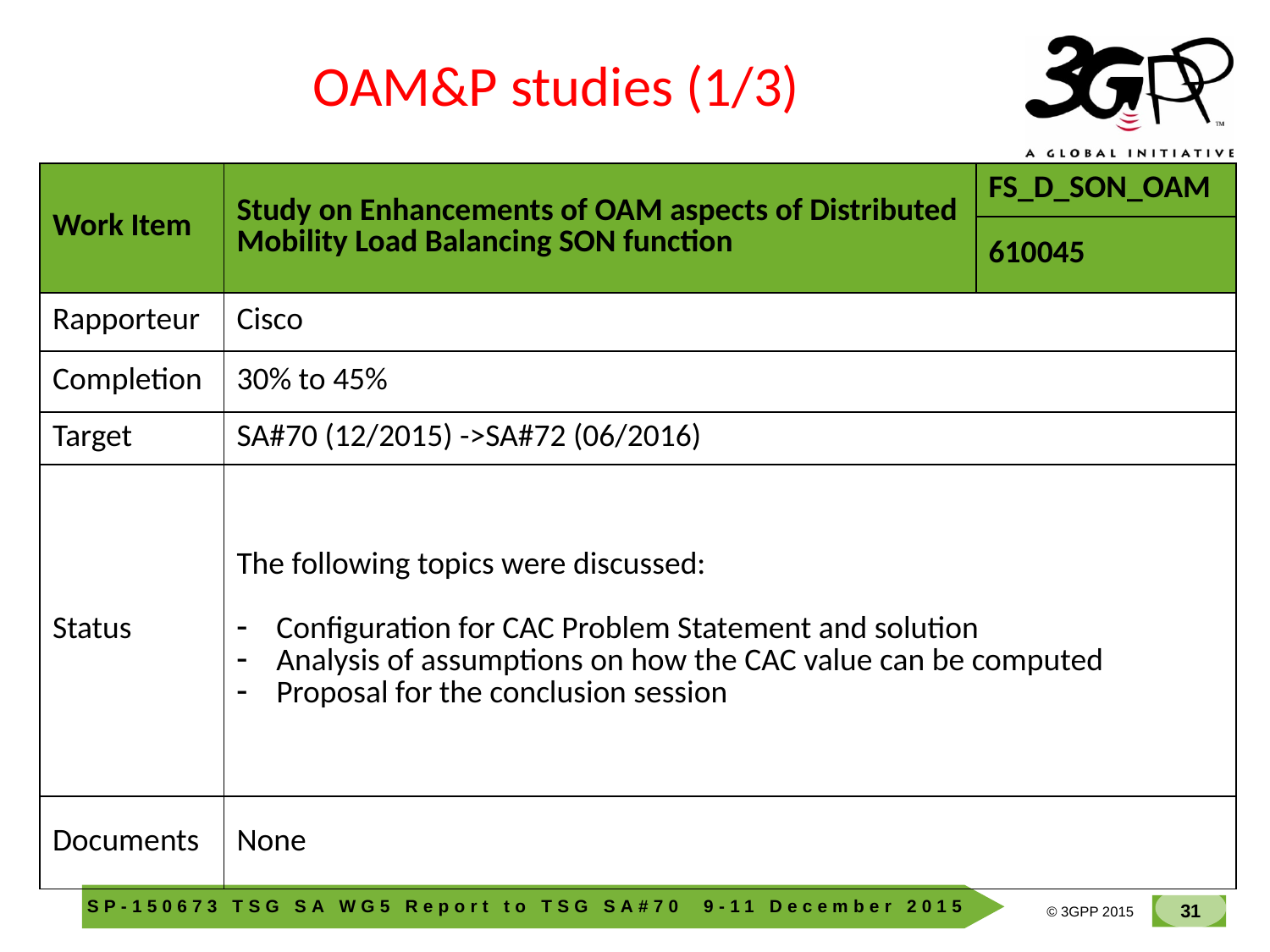

OAM&P studies (1/3)
| Work Item | Study on Enhancements of OAM aspects of Distributed Mobility Load Balancing SON function | FS\_D\_SON\_OAM |
| --- | --- | --- |
|  |  | 610045 |
| Rapporteur | Cisco |  |
| Completion | 30% to 45% |  |
| Target | SA#70 (12/2015) ->SA#72 (06/2016) |  |
| Status | The following topics were discussed: Configuration for CAC Problem Statement and solution Analysis of assumptions on how the CAC value can be computed Proposal for the conclusion session |  |
| Documents | None |  |